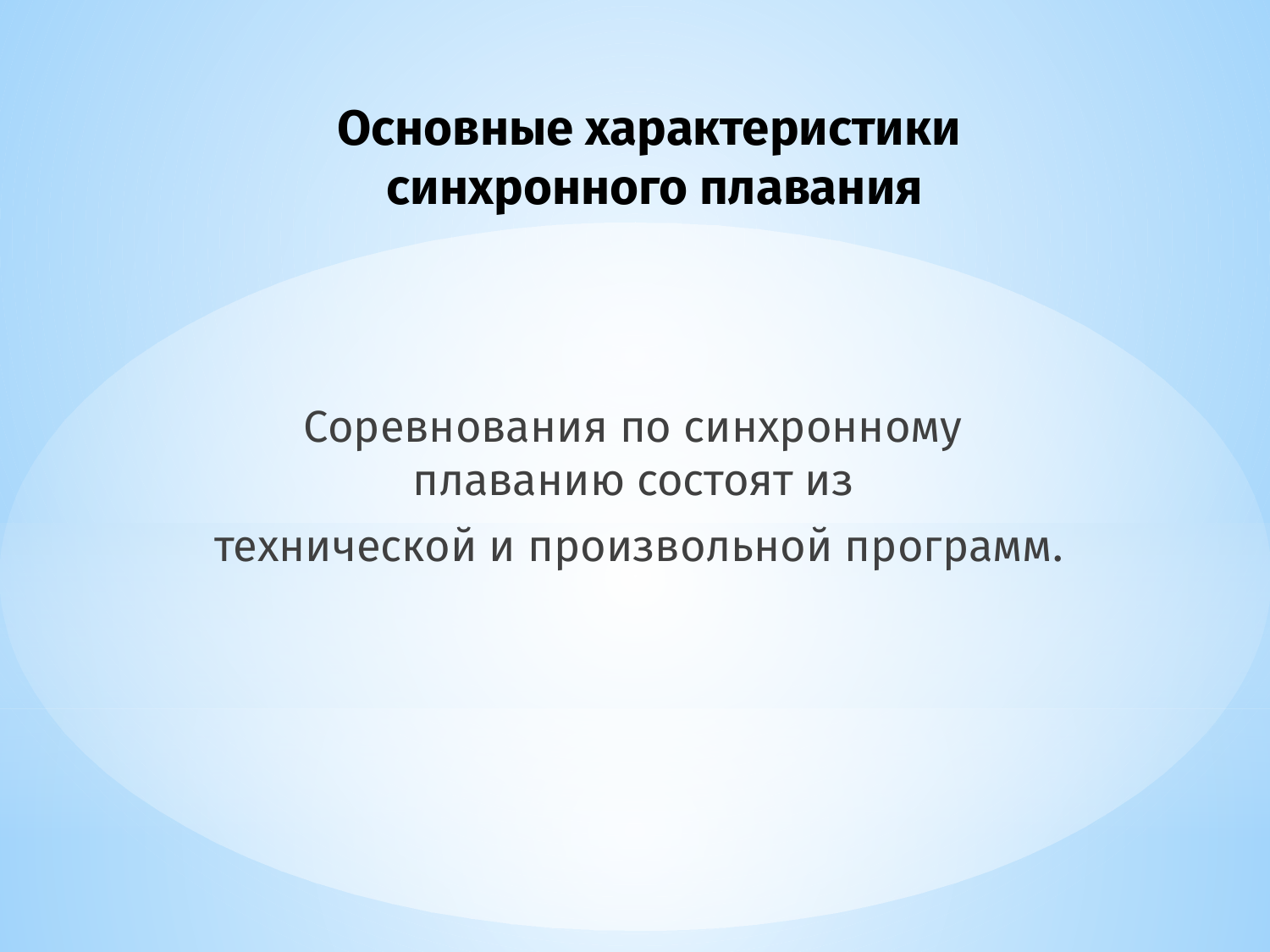

# Основные характеристики синхронного плавания

Соревнования по синхронному плаванию состоят из
 технической и произвольной программ.